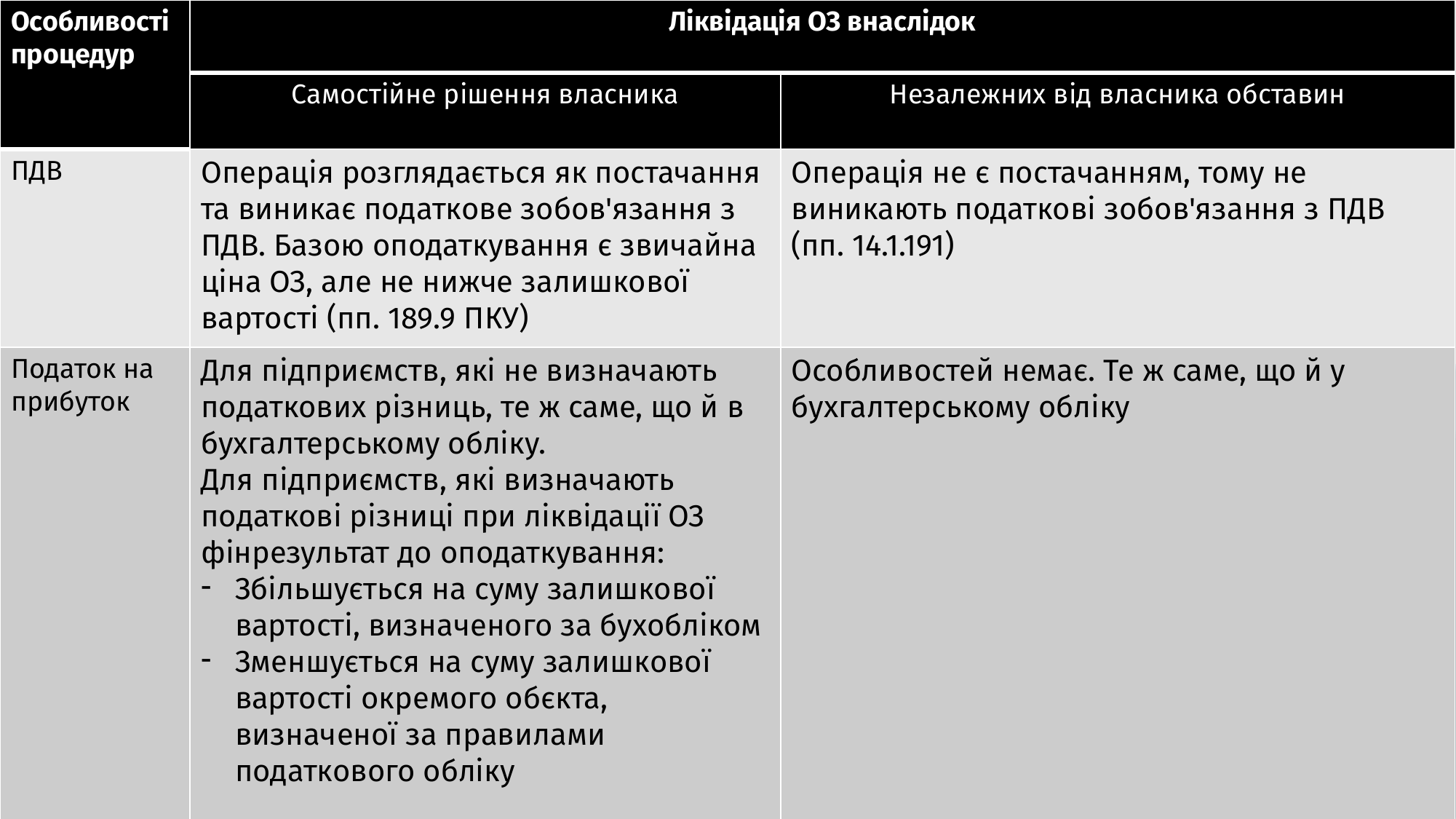

| Особливості процедур | Ліквідація ОЗ внаслідок |  |
| --- | --- | --- |
|  | Самостійне рішення власника | Незалежних від власника обставин |
| ПДВ | Операція розглядається як постачання та виникає податкове зобов'язання з ПДВ. Базою оподаткування є звичайна ціна ОЗ, але не нижче залишкової вартості (пп. 189.9 ПКУ) | Операція не є постачанням, тому не виникають податкові зобов'язання з ПДВ (пп. 14.1.191) |
| Податок на прибуток | Для підприємств, які не визначають податкових різниць, те ж саме, що й в бухгалтерському обліку. Для підприємств, які визначають податкові різниці при ліквідації ОЗ фінрезультат до оподаткування: Збільшується на суму залишкової вартості, визначеного за бухобліком Зменшується на суму залишкової вартості окремого обєкта, визначеної за правилами податкового обліку | Особливостей немає. Те ж саме, що й у бухгалтерському обліку |